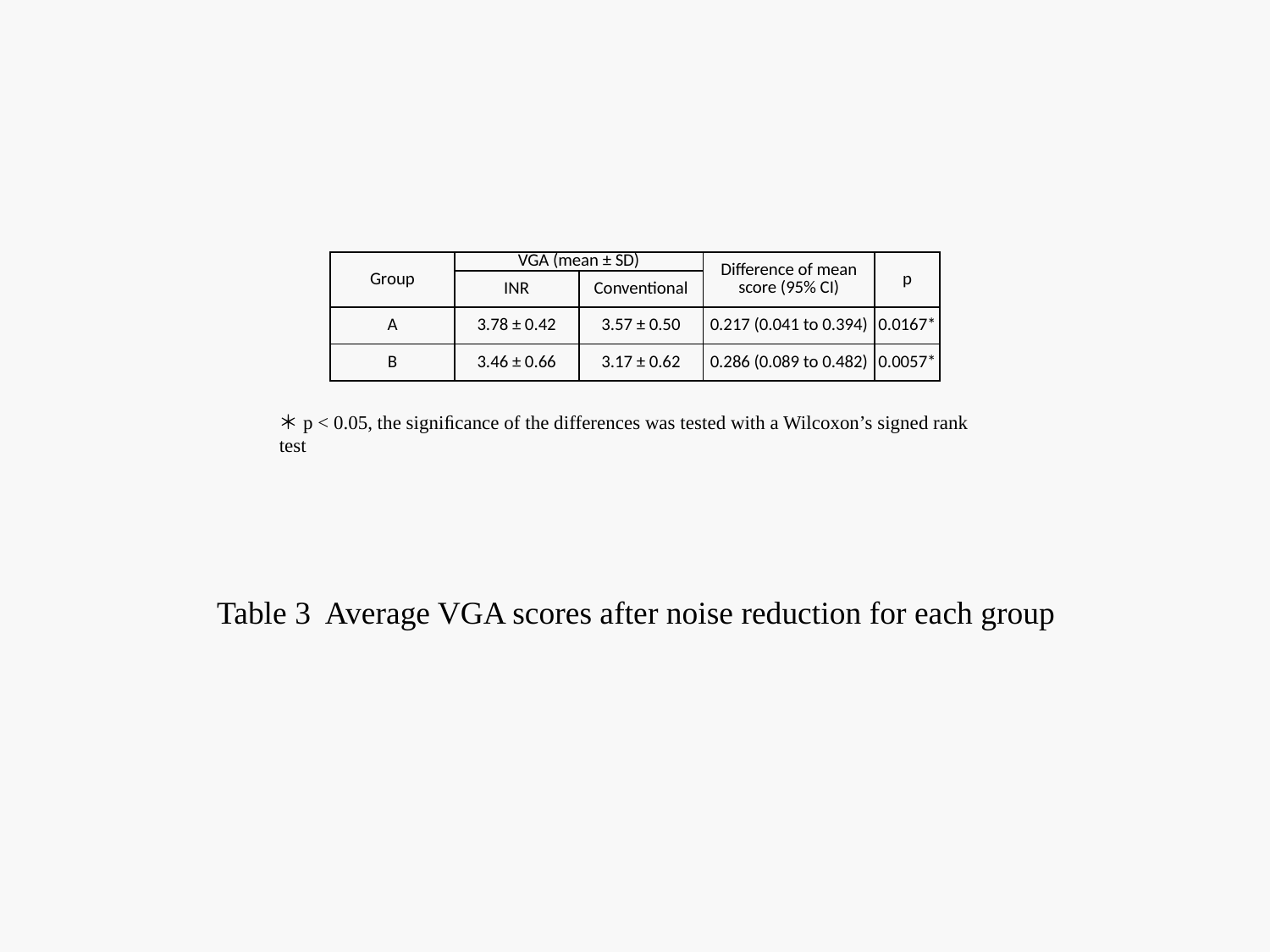

| Group | VGA (mean ± SD) |  | Difference of mean score (95% CI) | p |
| --- | --- | --- | --- | --- |
|  | INR | Conventional |  |  |
| A | 3.78 ± 0.42 | 3.57 ± 0.50 | 0.217 (0.041 to 0.394) | 0.0167\* |
| B | 3.46 ± 0.66 | 3.17 ± 0.62 | 0.286 (0.089 to 0.482) | 0.0057\* |
＊p < 0.05, the signiﬁcance of the differences was tested with a Wilcoxon’s signed rank test
Table 3  Average VGA scores after noise reduction for each group